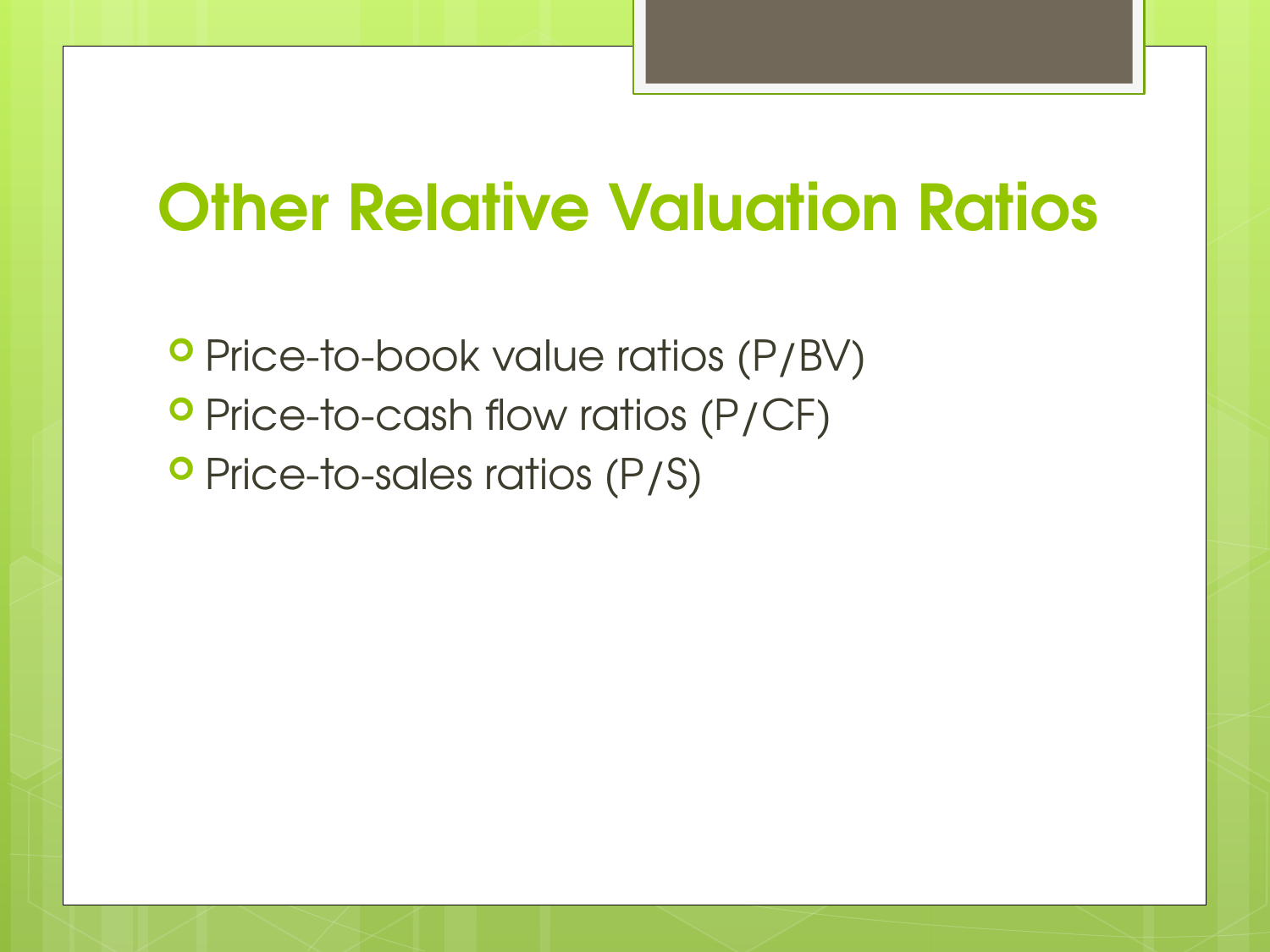

# Other Relative Valuation Ratios
Price-to-book value ratios (P/BV)
Price-to-cash flow ratios (P/CF)
Price-to-sales ratios (P/S)